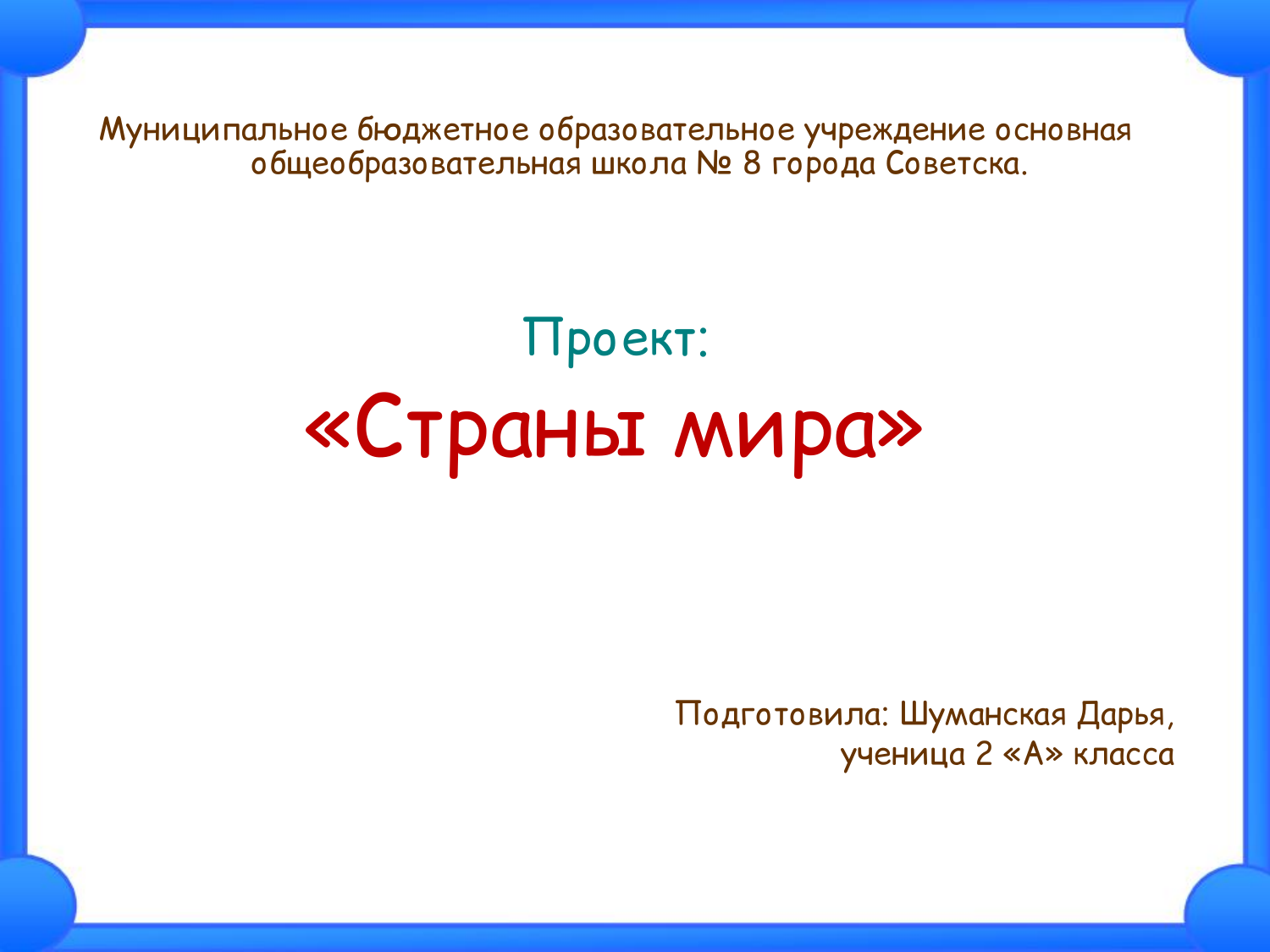

Муниципальное бюджетное образовательное учреждение основная общеобразовательная школа № 8 города Советска.

Проект:
«Страны мира»

Подготовила: Шуманская Дарья,
ученица 2 «А» класса